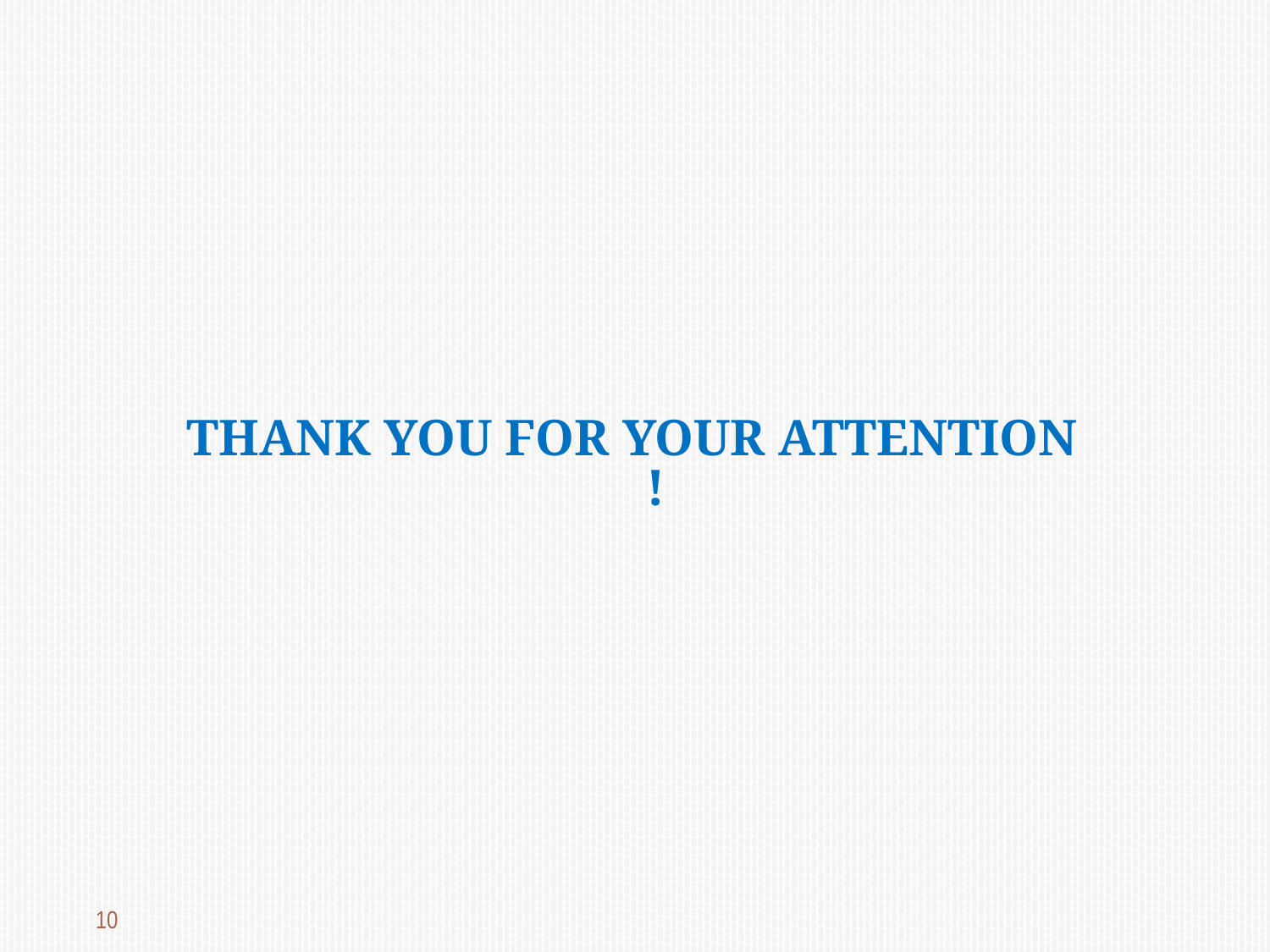

THANK YOU FOR YOUR ATTENTION !
10